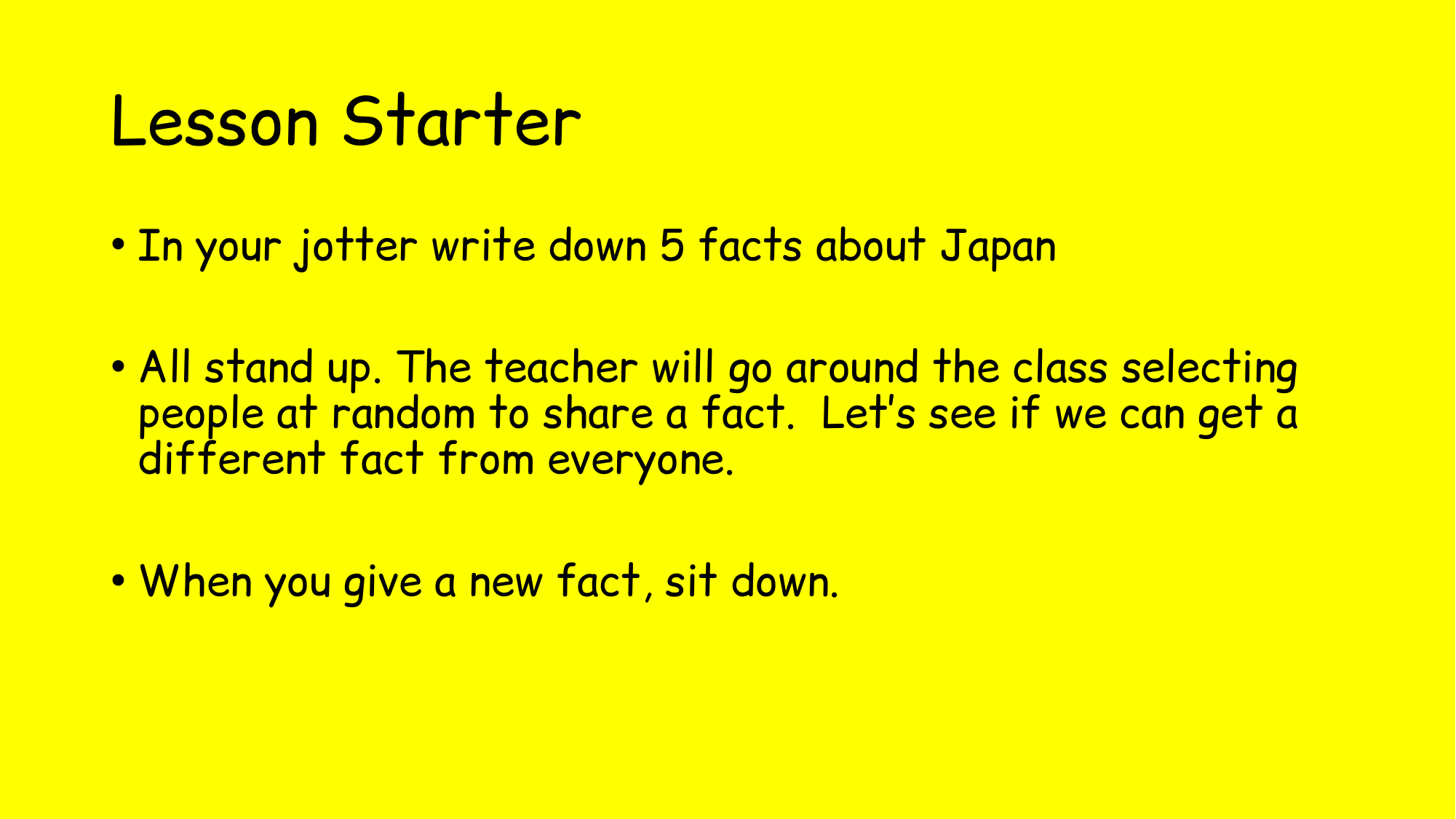

# Lesson Starter
In your jotter write down 5 facts about Japan

All stand up. The teacher will go around the class selecting people at random to share a fact.  Let’s see if we can get a different fact from everyone.

When you give a new fact, sit down.